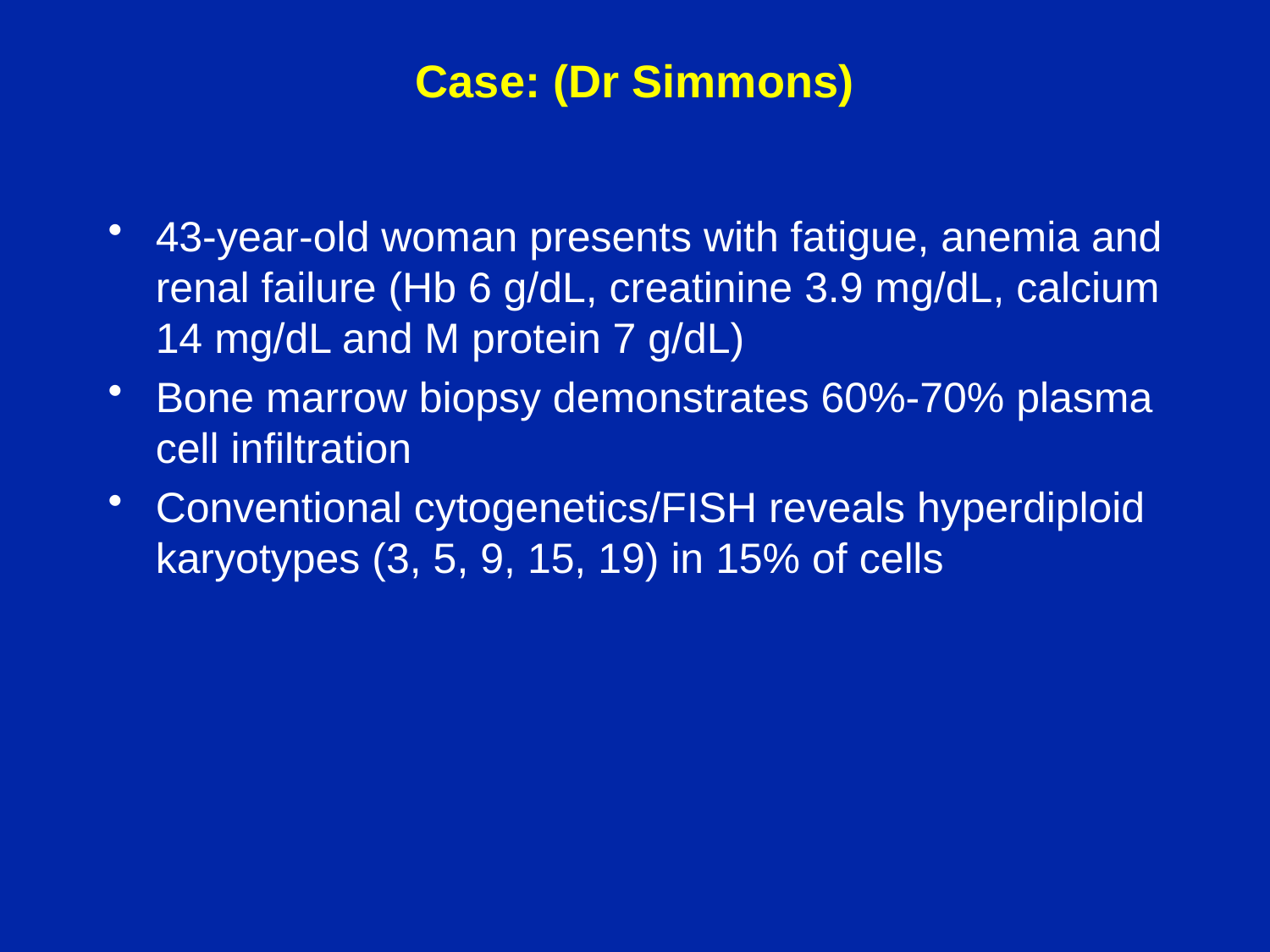

Case: (Dr Simmons)
43-year-old woman presents with fatigue, anemia and renal failure (Hb 6 g/dL, creatinine 3.9 mg/dL, calcium 14 mg/dL and M protein 7 g/dL)
Bone marrow biopsy demonstrates 60%-70% plasma cell infiltration
Conventional cytogenetics/FISH reveals hyperdiploid karyotypes (3, 5, 9, 15, 19) in 15% of cells